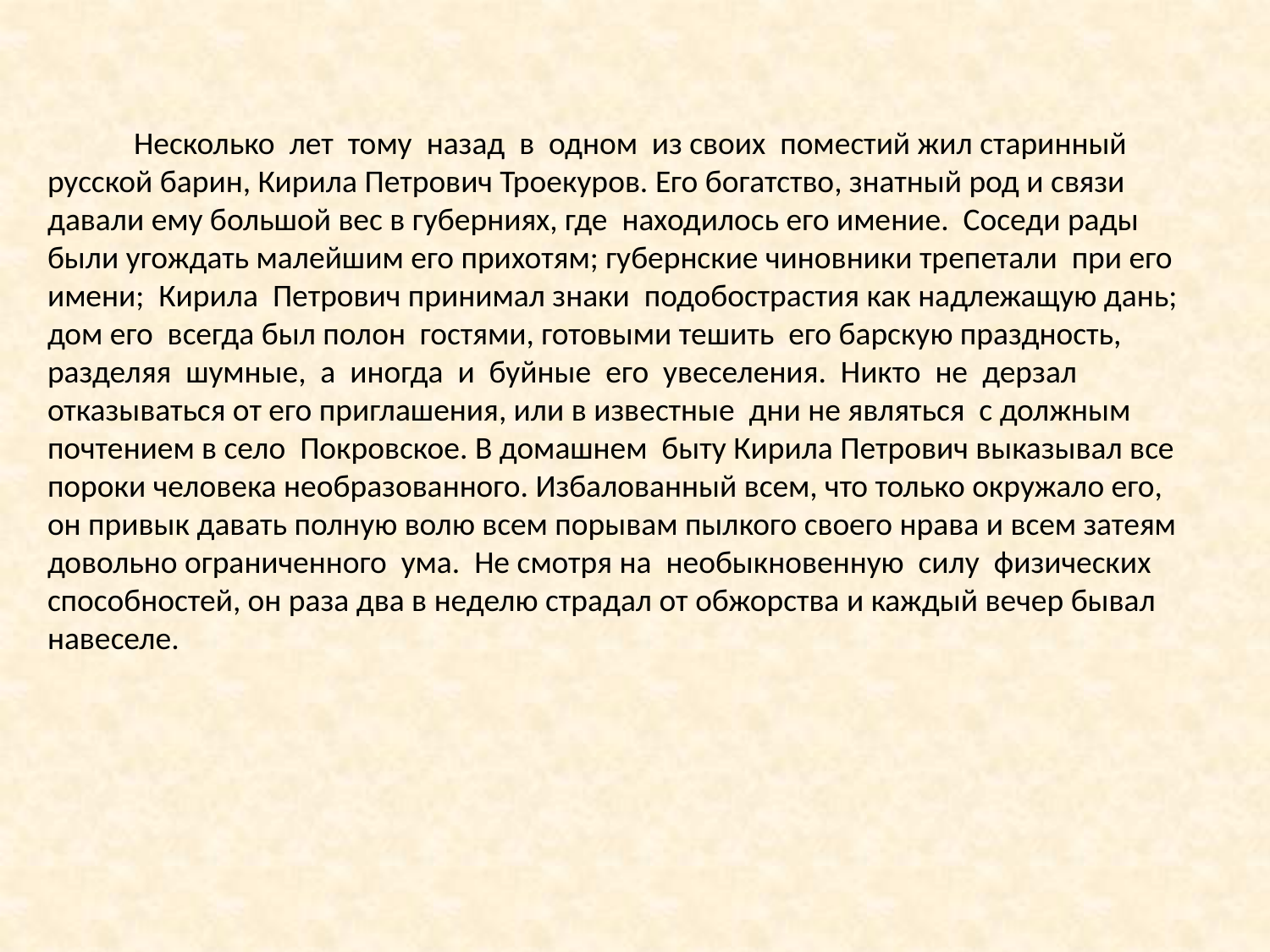

Несколько  лет  тому  назад  в  одном  из своих  поместий жил старинный
русской барин, Кирила Петрович Троекуров. Его богатство, знатный род и связи
давали ему большой вес в губерниях, где  находилось его имение.  Соседи рады
были угождать малейшим его прихотям; губернские чиновники трепетали  при его
имени;  Кирила  Петрович принимал знаки  подобострастия как надлежащую дань;
дом его  всегда был полон  гостями, готовыми тешить  его барскую праздность,
разделяя  шумные,  а  иногда  и  буйные  его  увеселения.  Никто  не  дерзал
отказываться от его приглашения, или в известные  дни не являться  с должным
почтением в село  Покровское. В домашнем  быту Кирила Петрович выказывал все
пороки человека необразованного. Избалованный всем, что только окружало его,
он привык давать полную волю всем порывам пылкого своего нрава и всем затеям
довольно ограниченного  ума.  Не смотря на  необыкновенную  силу  физических
способностей, он раза два в неделю страдал от обжорства и каждый вечер бывал
навеселе.